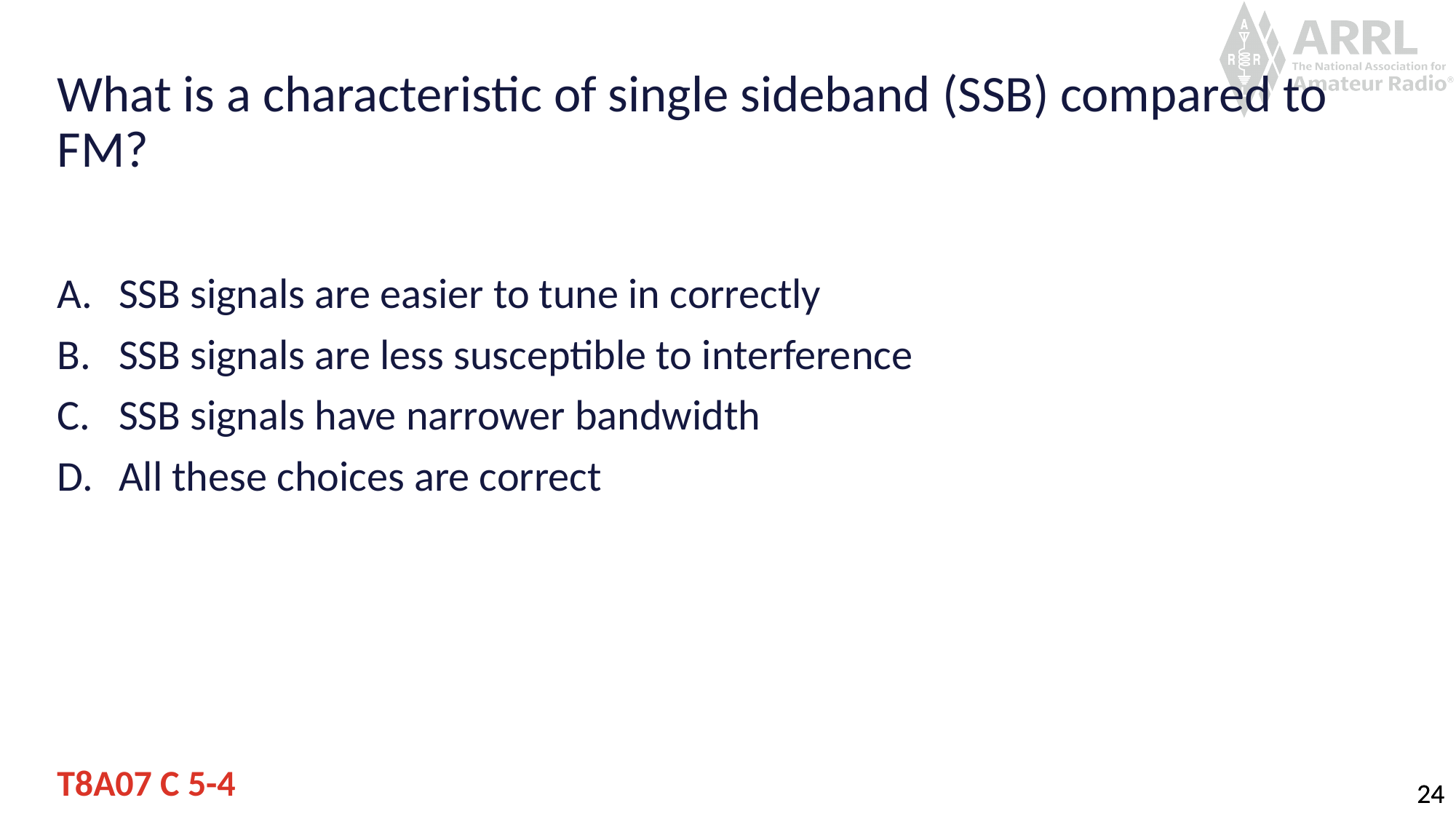

# What is a characteristic of single sideband (SSB) compared to FM?
SSB signals are easier to tune in correctly
SSB signals are less susceptible to interference
SSB signals have narrower bandwidth
All these choices are correct
T8A07 C 5-4